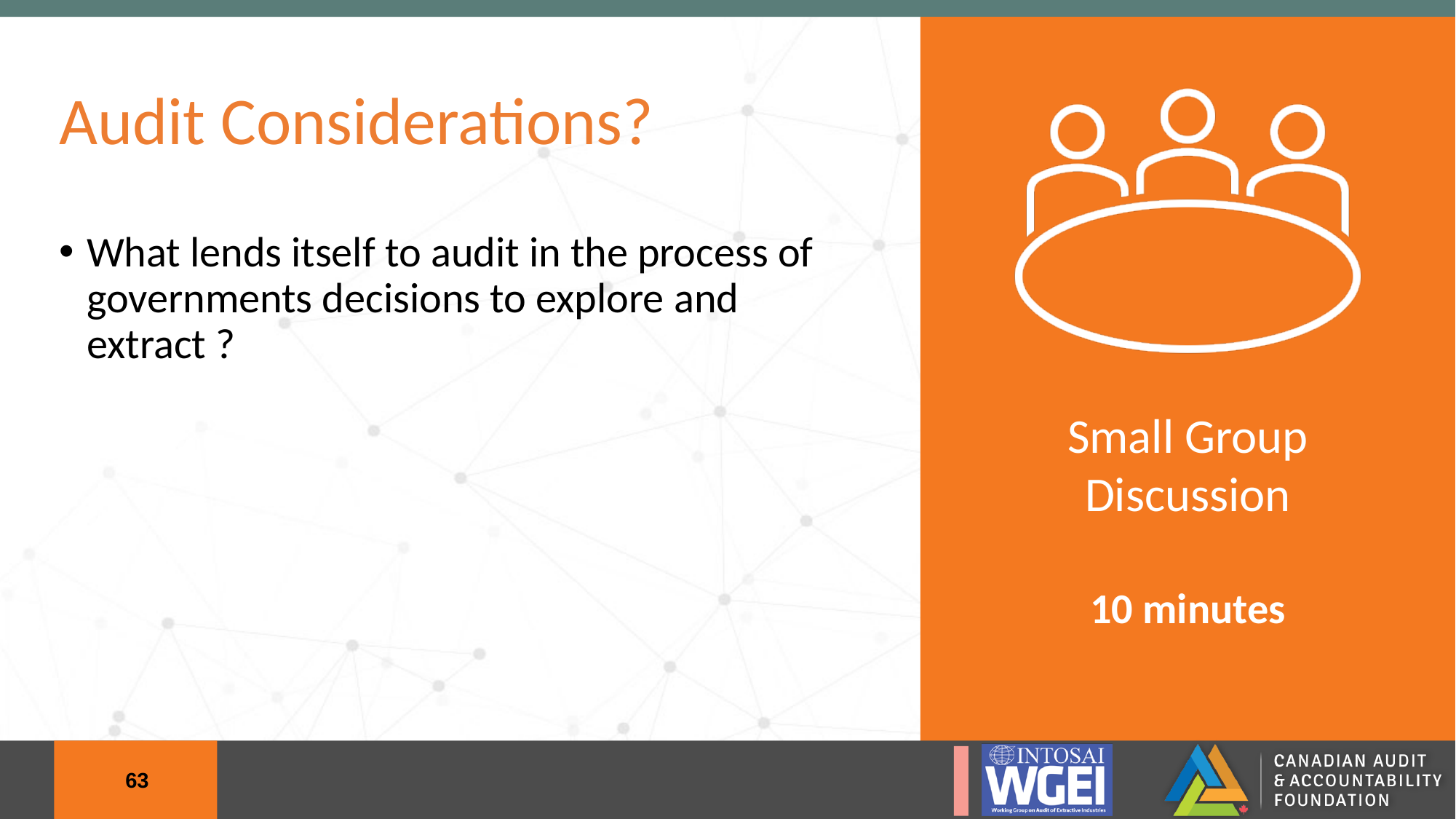

# Audit Considerations?
What lends itself to audit in the process of governments decisions to explore and extract ?
10 minutes